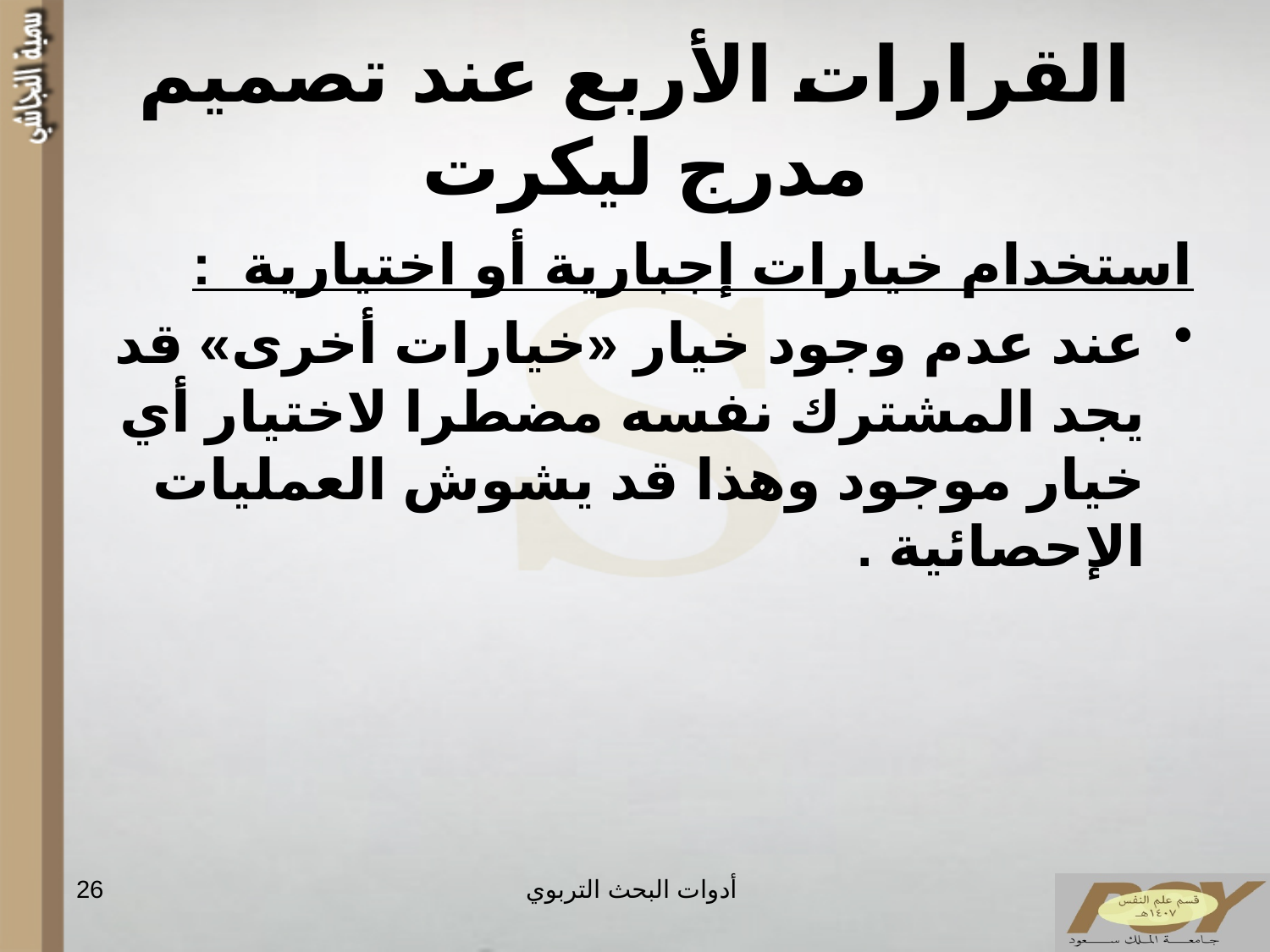

# القرارات الأربع عند تصميم مدرج ليكرت
استخدام خيارات إجبارية أو اختيارية  :
عند عدم وجود خيار «خيارات أخرى» قد يجد المشترك نفسه مضطرا لاختيار أي خيار موجود وهذا قد يشوش العمليات الإحصائية .

26
أدوات البحث التربوي